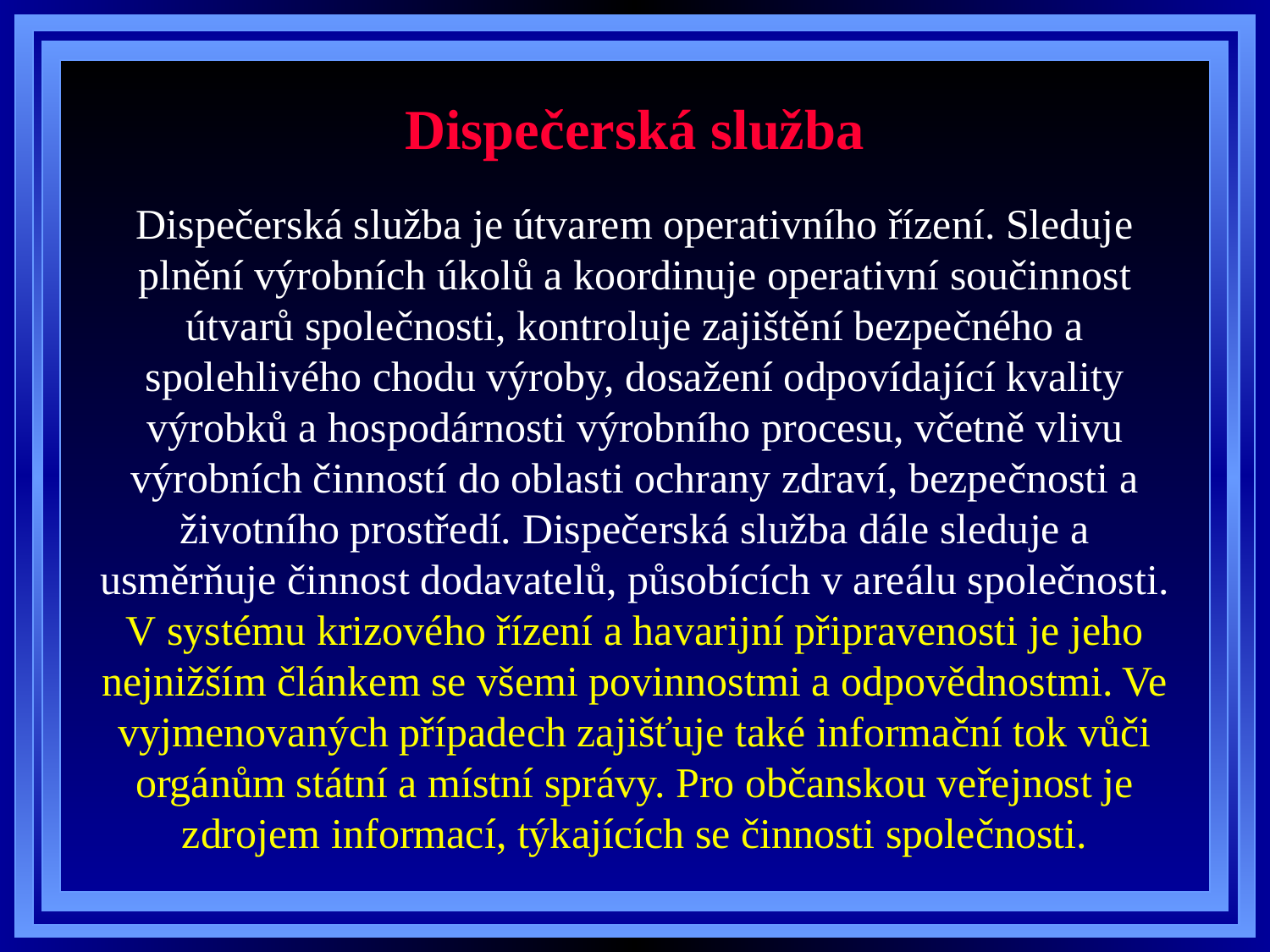

# Dispečerská služba
Dispečerská služba je útvarem operativního řízení. Sleduje plnění výrobních úkolů a koordinuje operativní součinnost útvarů společnosti, kontroluje zajištění bezpečného a spolehlivého chodu výroby, dosažení odpovídající kvality výrobků a hospodárnosti výrobního procesu, včetně vlivu výrobních činností do oblasti ochrany zdraví, bezpečnosti a životního prostředí. Dispečerská služba dále sleduje a usměrňuje činnost dodavatelů, působících v areálu společnosti.
V systému krizového řízení a havarijní připravenosti je jeho nejnižším článkem se všemi povinnostmi a odpovědnostmi. Ve vyjmenovaných případech zajišťuje také informační tok vůči orgánům státní a místní správy. Pro občanskou veřejnost je zdrojem informací, týkajících se činnosti společnosti.